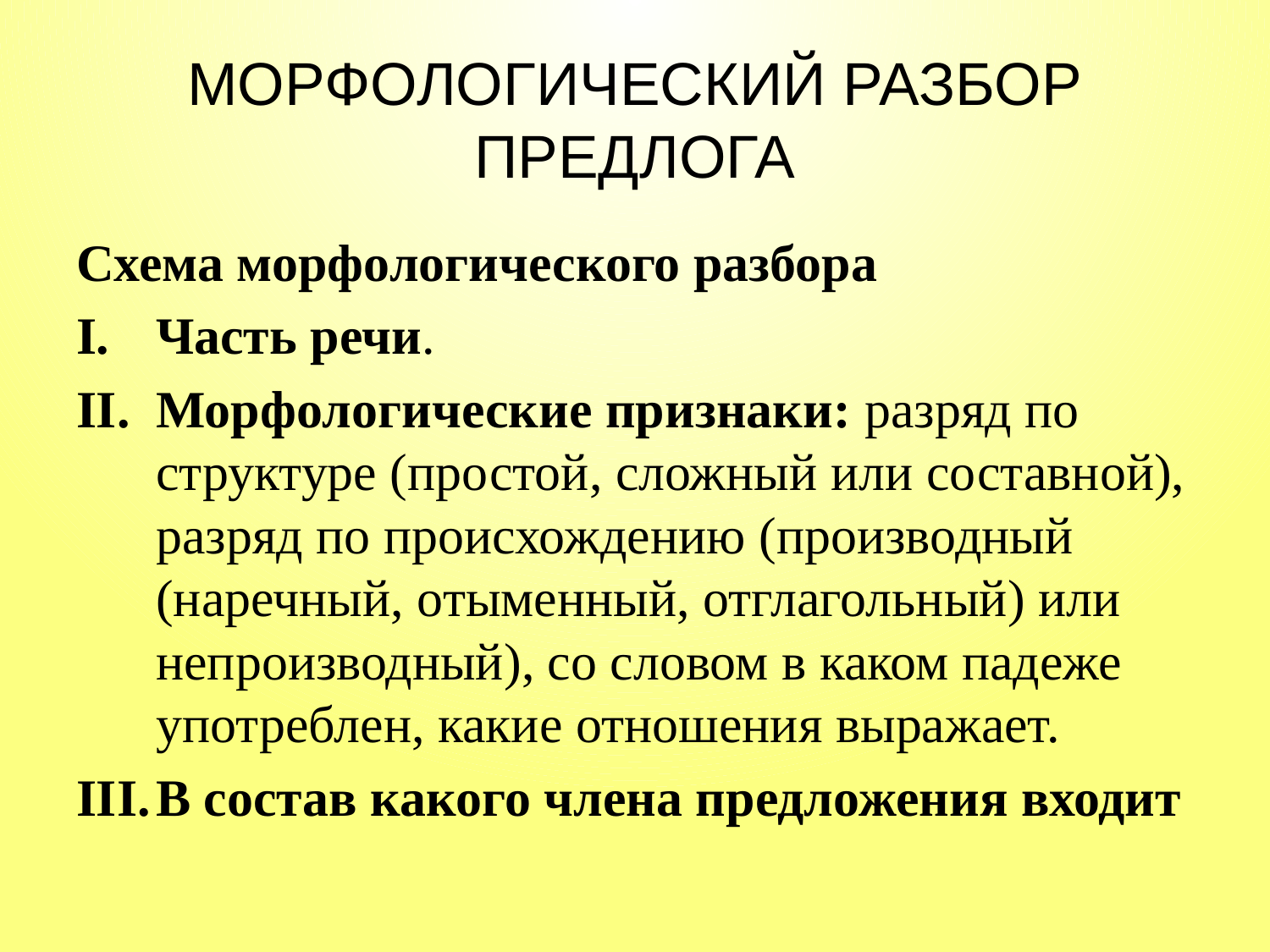

# МОРФОЛОГИЧЕСКИЙ РАЗБОР ПРЕДЛОГА
Схема морфологического разбора
Часть речи.
Морфологические признаки: разряд по структуре (простой, сложный или составной), разряд по происхождению (производный (наречный, отыменный, отглагольный) или непроизводный), со словом в каком падеже употреблен, какие отношения выражает.
В состав какого члена предложения входит